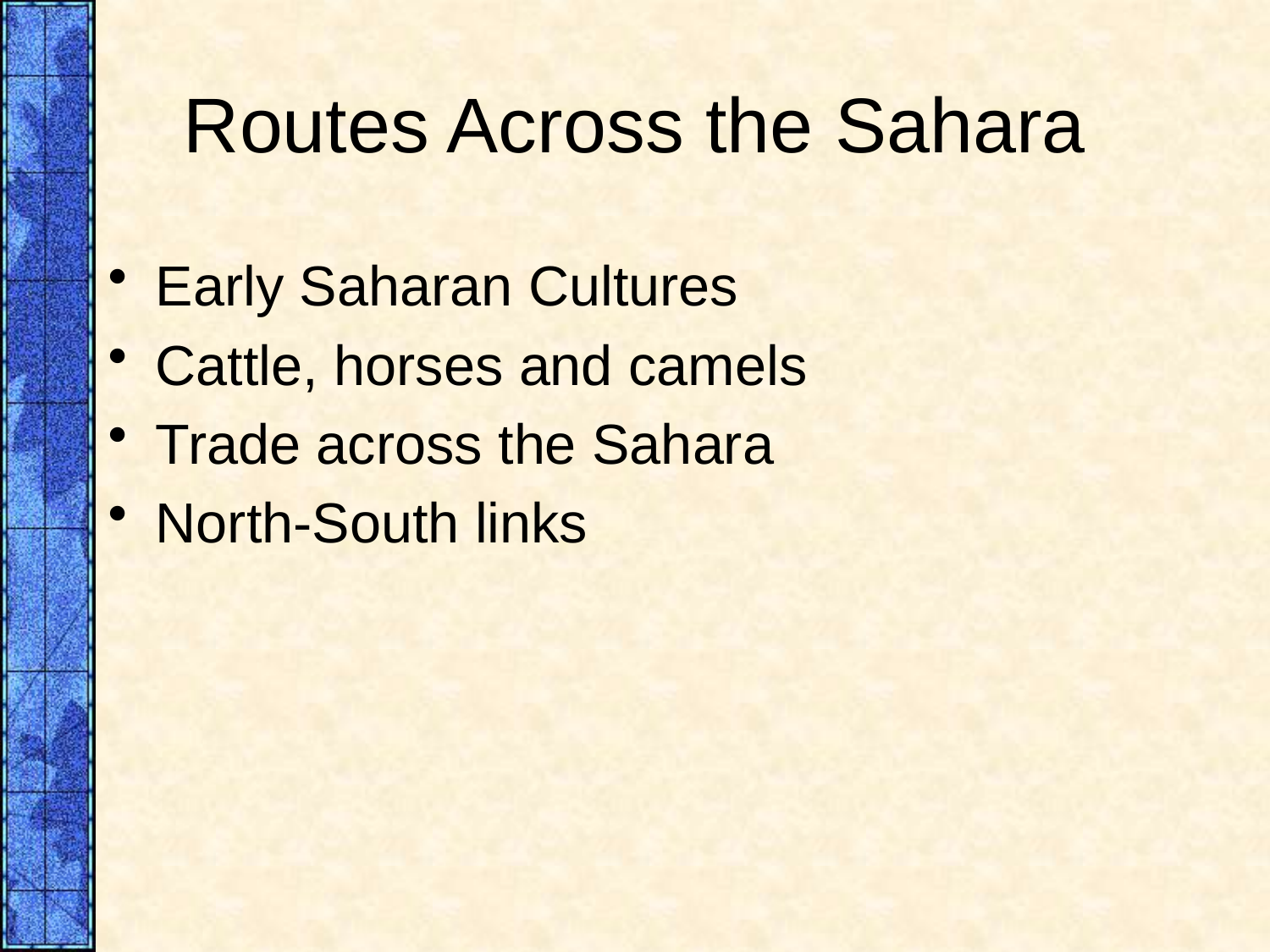

# Routes Across the Sahara
Early Saharan Cultures
Cattle, horses and camels
Trade across the Sahara
North-South links